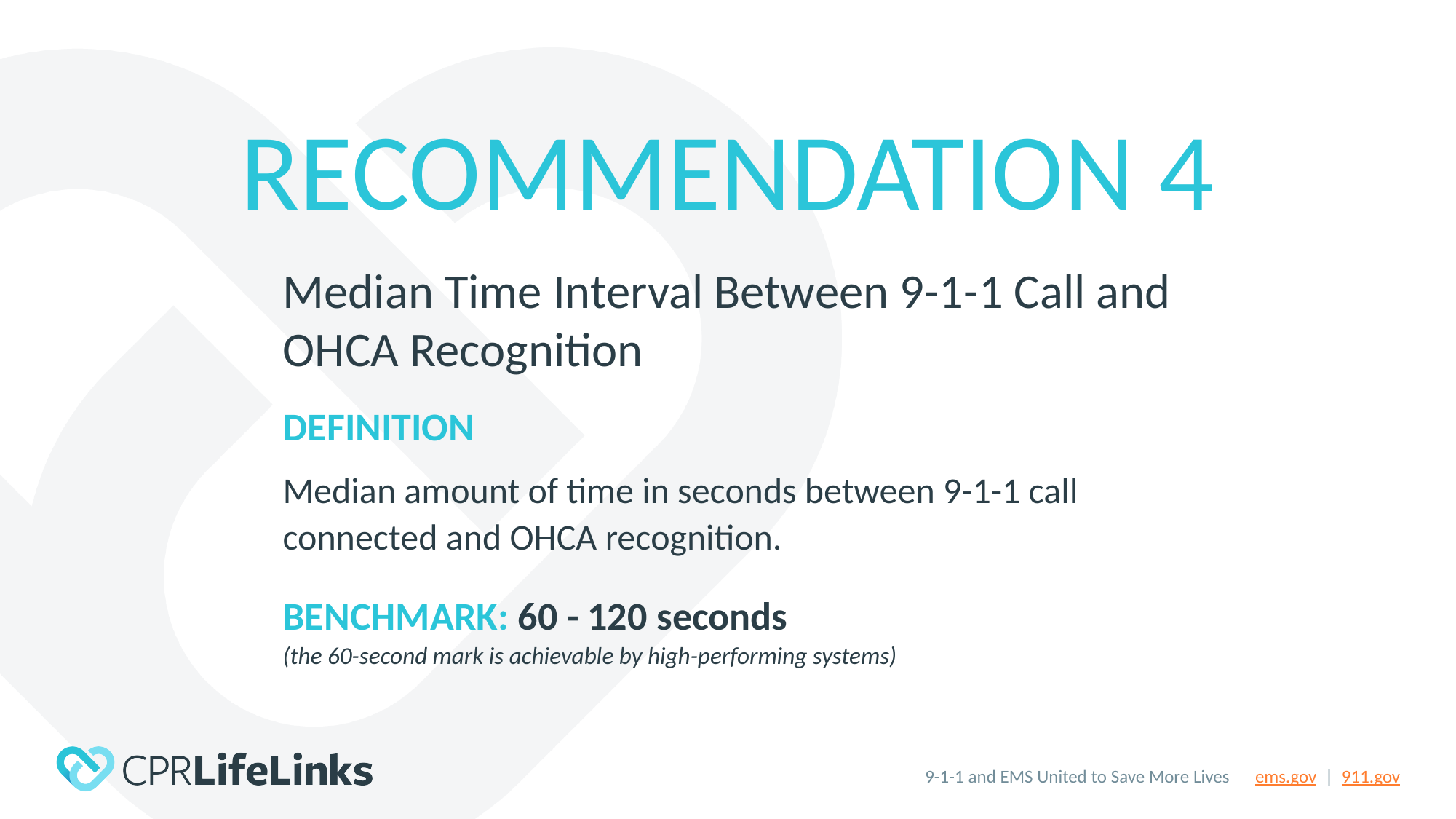

# Recommendation 4
Median Time Interval Between 9-1-1 Call and OHCA Recognition
DEFINITION
Median amount of time in seconds between 9-1-1 call connected and OHCA recognition.
BENCHMARK: 60 - 120 seconds
(the 60-second mark is achievable by high-performing systems)